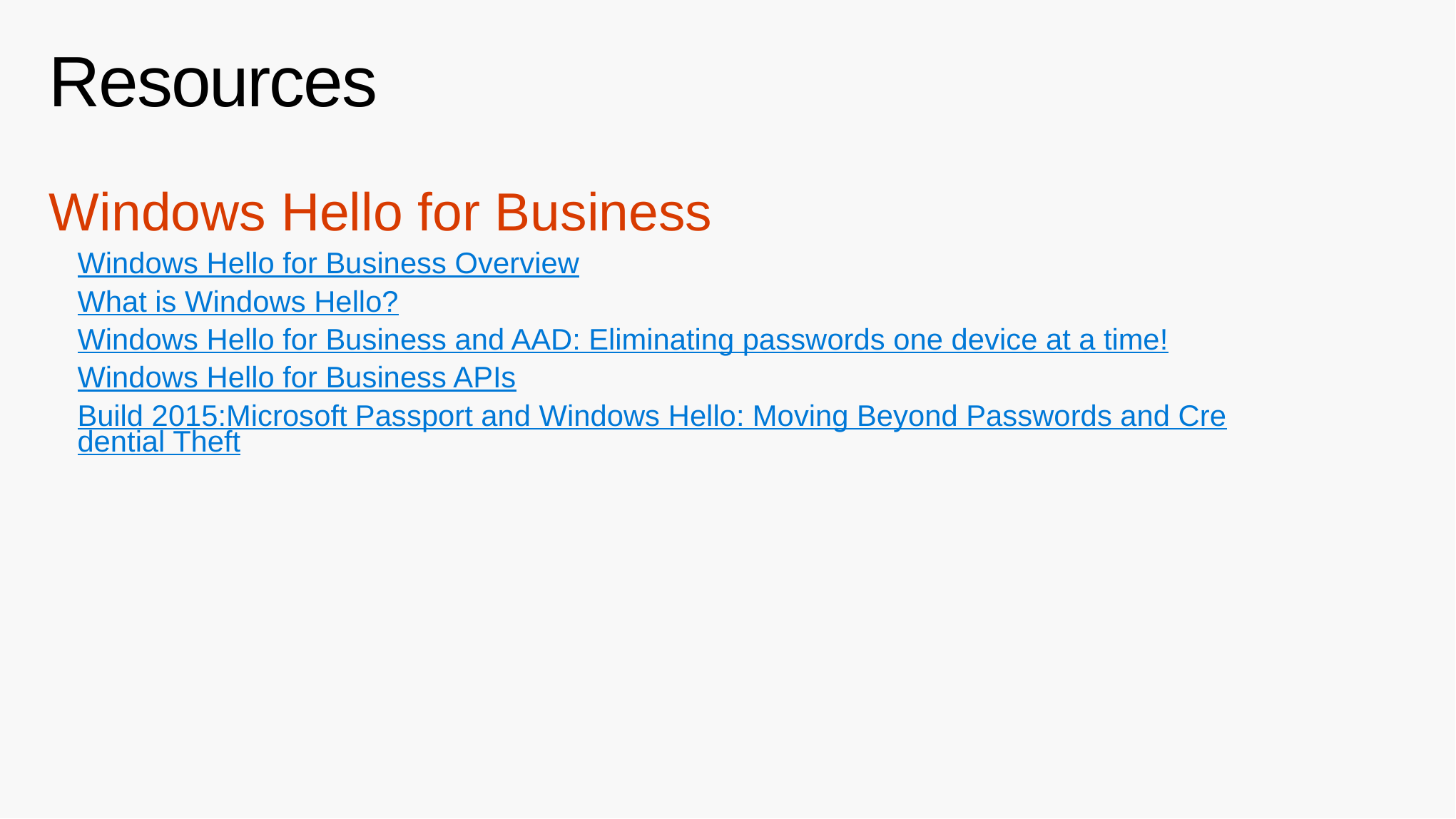

# Resources
Windows Hello for Business
Windows Hello for Business Overview
What is Windows Hello?
Windows Hello for Business and AAD: Eliminating passwords one device at a time!
Windows Hello for Business APIs
Build 2015:Microsoft Passport and Windows Hello: Moving Beyond Passwords and Credential Theft